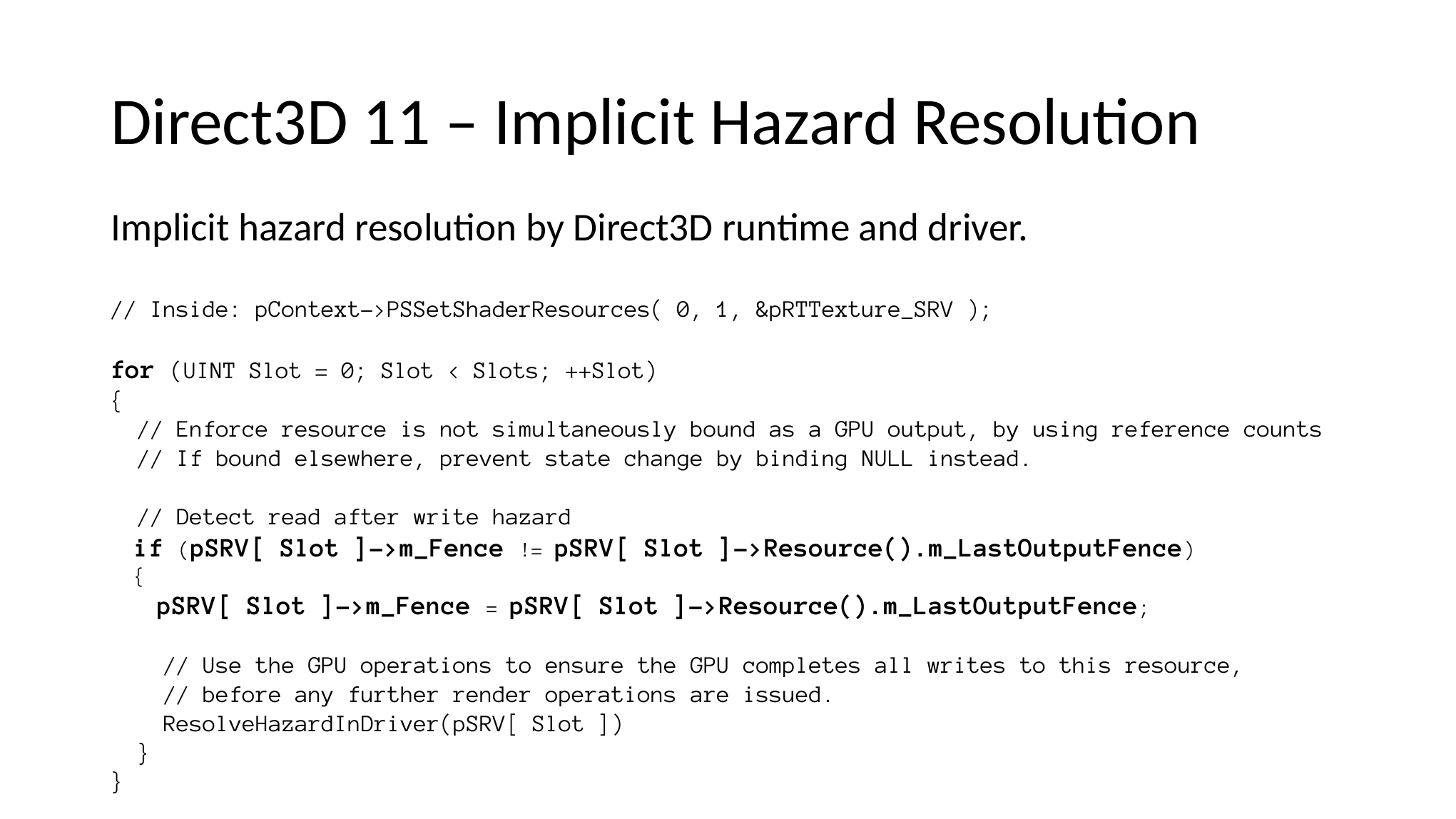

# Direct3D 11 – Implicit Hazard Resolution
Implicit hazard resolution by Direct3D runtime and driver.

// Inside: pContext->PSSetShaderResources( 0, 1, &pRTTexture_SRV );

for (UINT Slot = 0; Slot < Slots; ++Slot)
{
  // Enforce resource is not simultaneously bound as a GPU output, by using reference counts
  // If bound elsewhere, prevent state change by binding NULL instead.

  // Detect read after write hazard
  if (pSRV[ Slot ]->m_Fence != pSRV[ Slot ]->Resource().m_LastOutputFence)
  {
    pSRV[ Slot ]->m_Fence = pSRV[ Slot ]->Resource().m_LastOutputFence;

    // Use the GPU operations to ensure the GPU completes all writes to this resource,
    // before any further render operations are issued.
    ResolveHazardInDriver(pSRV[ Slot ])
  }
}